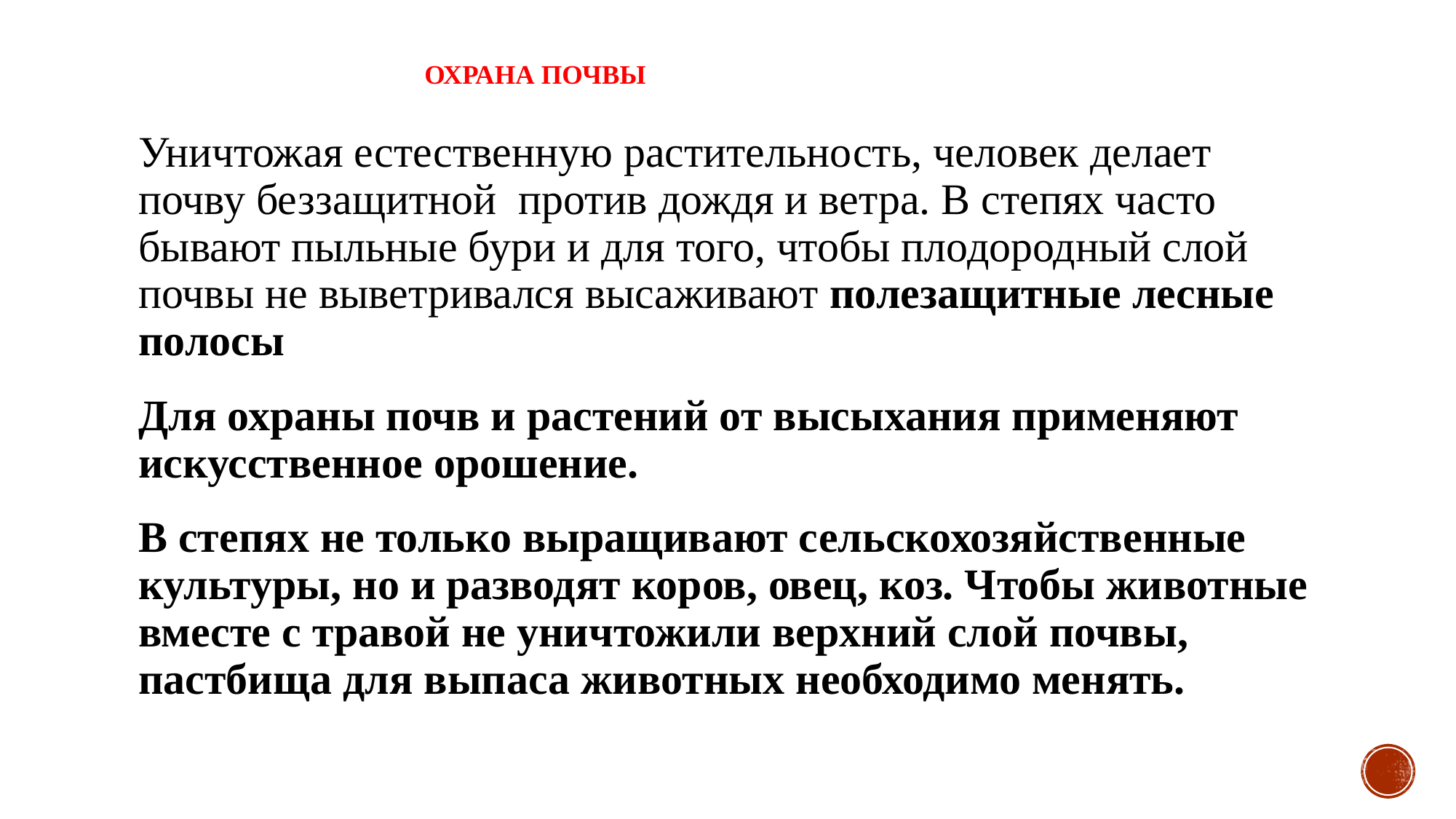

# Охрана почвы
Уничтожая естественную растительность, человек делает почву беззащитной  против дождя и ветра. В степях часто бывают пыльные бури и для того, чтобы плодородный слой почвы не выветривался высаживают полезащитные лесные полосы
Для охраны почв и растений от высыхания применяют искусственное орошение.
В степях не только выращивают сельскохозяйственные культуры, но и разводят коров, овец, коз. Чтобы животные вместе с травой не уничтожили верхний слой почвы, пастбища для выпаса животных необходимо менять.